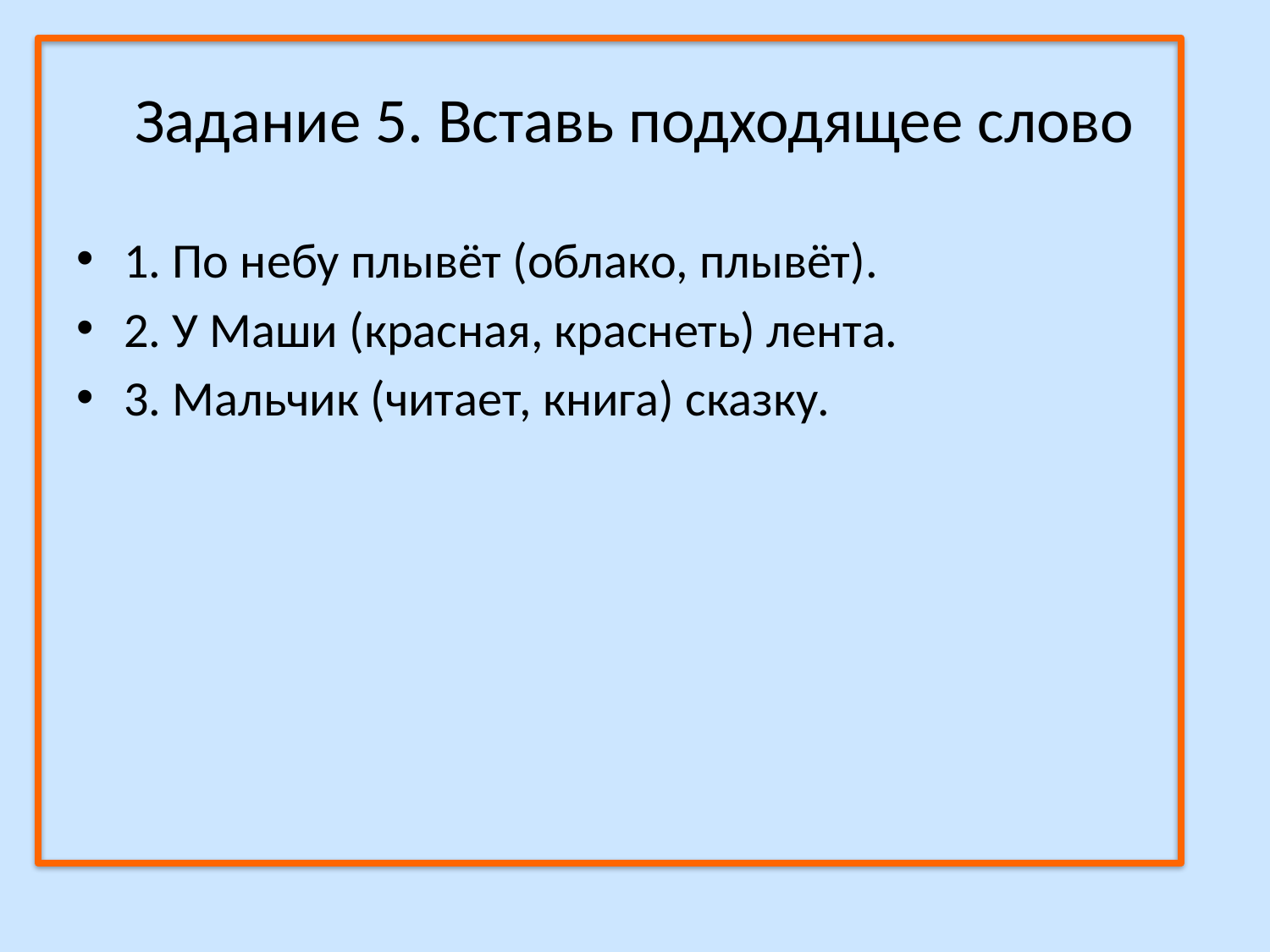

# Задание 5. Вставь подходящее слово
1. По небу плывёт (облако, плывёт).
2. У Маши (красная, краснеть) лента.
3. Мальчик (читает, книга) сказку.